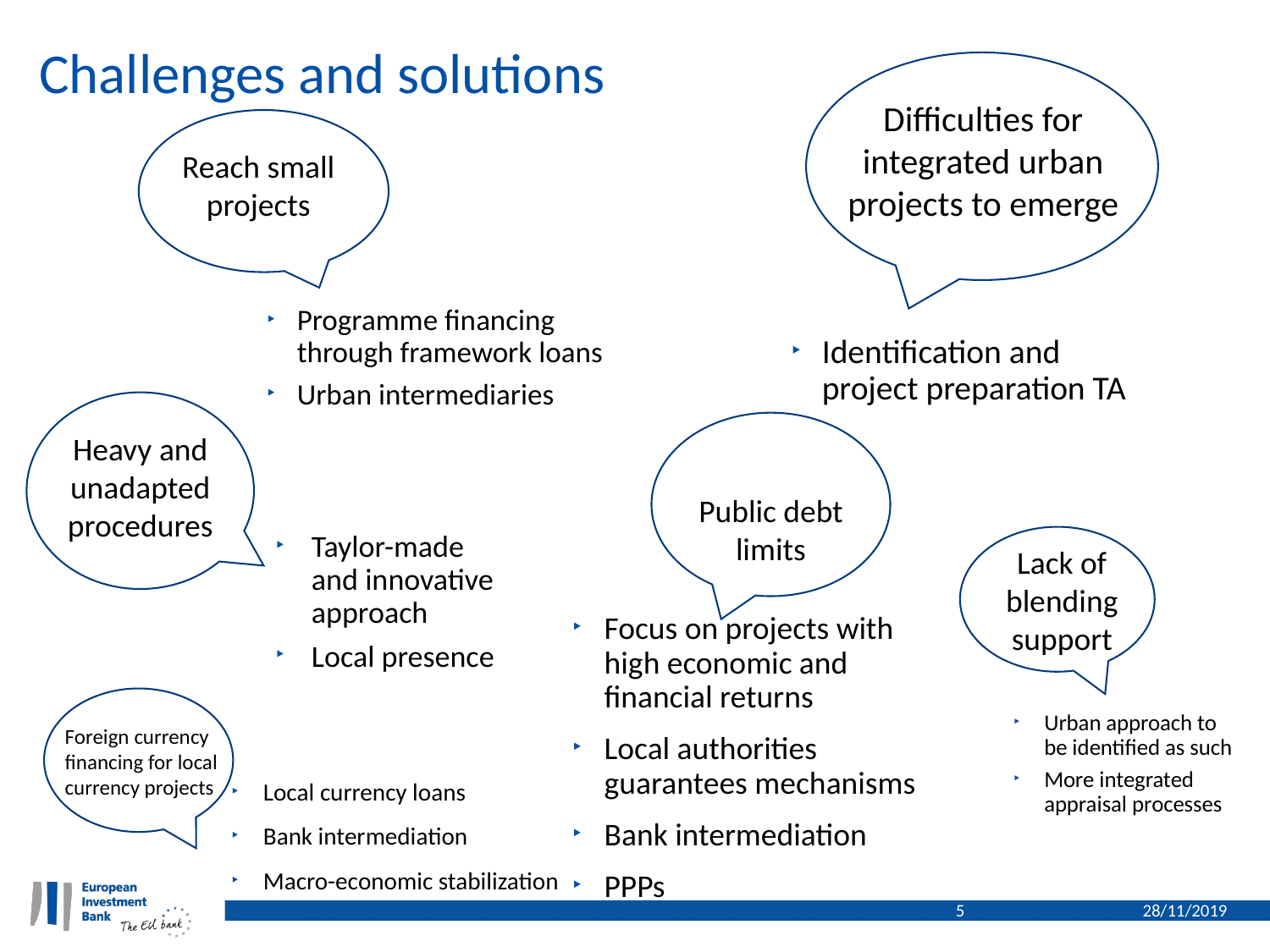

# Challenges and solutions

Difficulties for integrated urban projects to emerge

Reach small projects
Programme financing through framework loans
Urban intermediaries
Identification and project preparation TA

Heavy and unadapted procedures
Public debt limits
Taylor-made and innovative approach
Local presence

Lack of blending support
Focus on projects with high economic and financial returns
Local authorities guarantees mechanisms
Bank intermediation
PPPs

Urban approach to be identified as such
More integrated appraisal processes
Foreign currency financing for local currency projects
Local currency loans
Bank intermediation
Macro-economic stabilization
5
28/11/2019